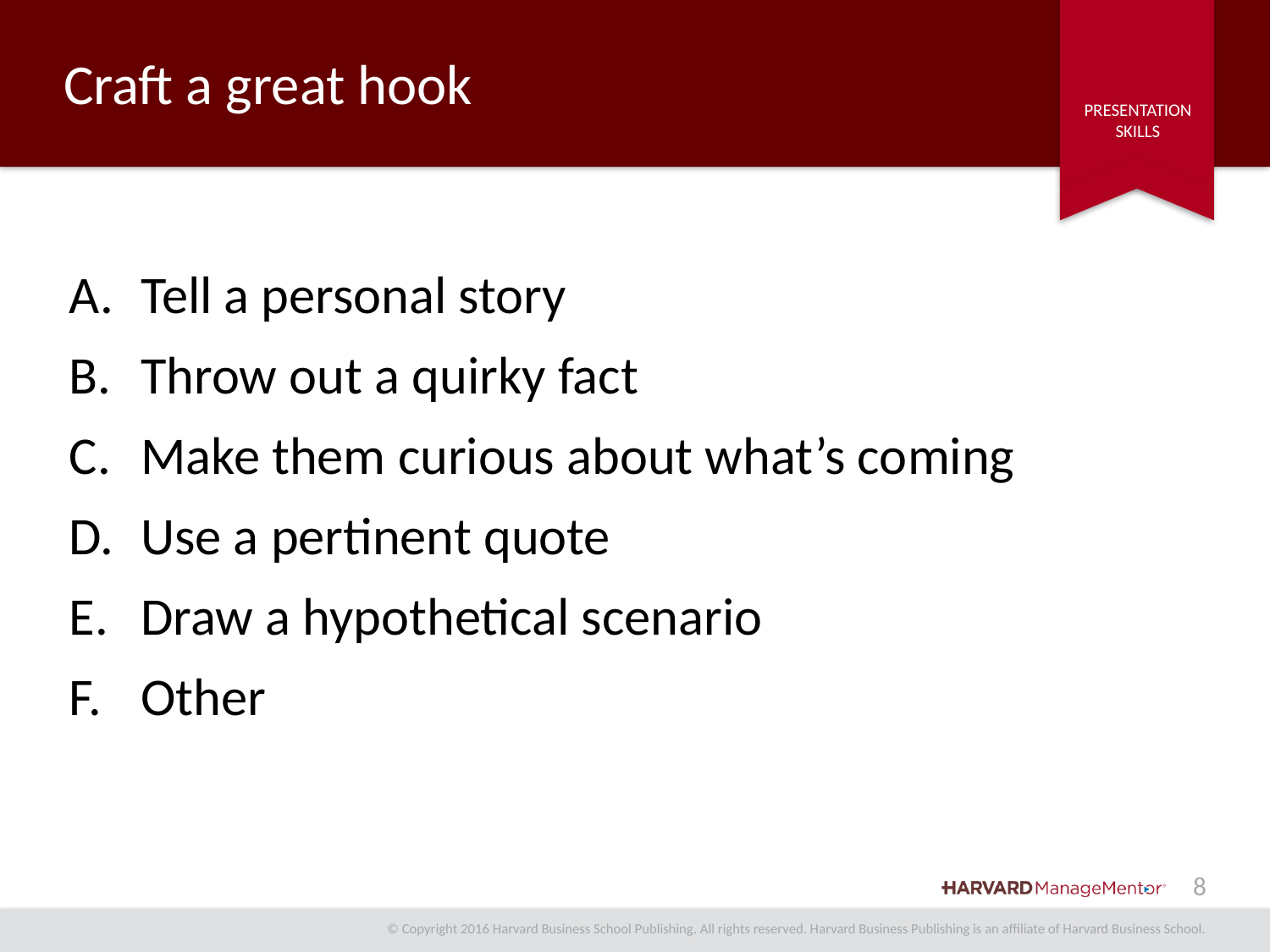

# Craft a great hook
Tell a personal story
Throw out a quirky fact
Make them curious about what’s coming
Use a pertinent quote
Draw a hypothetical scenario
Other